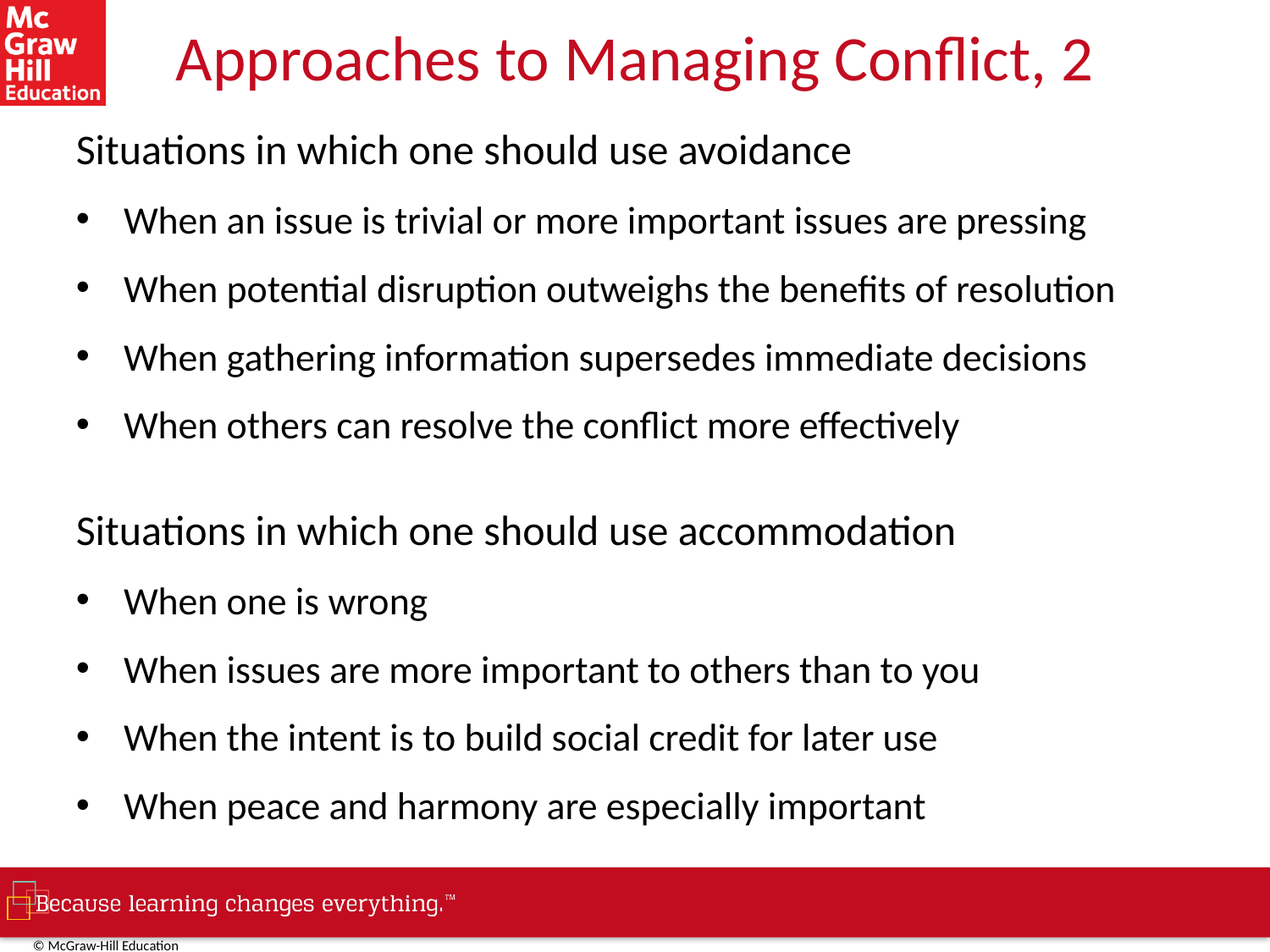

# Approaches to Managing Conflict, 2
Situations in which one should use avoidance
When an issue is trivial or more important issues are pressing
When potential disruption outweighs the benefits of resolution
When gathering information supersedes immediate decisions
When others can resolve the conflict more effectively

Situations in which one should use accommodation
When one is wrong
When issues are more important to others than to you
When the intent is to build social credit for later use
When peace and harmony are especially important